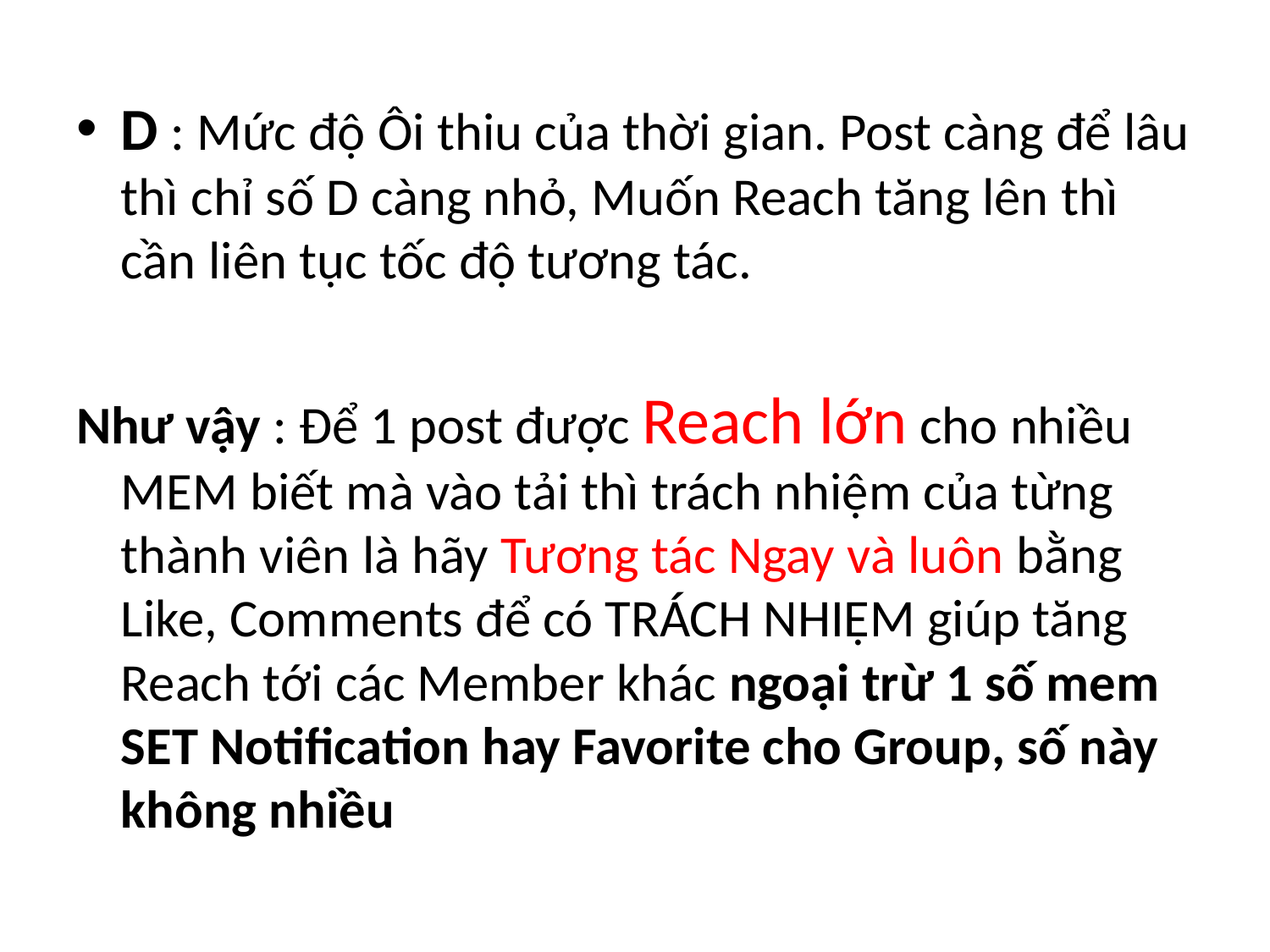

D : Mức độ Ôi thiu của thời gian. Post càng để lâu thì chỉ số D càng nhỏ, Muốn Reach tăng lên thì cần liên tục tốc độ tương tác.

Như vậy : Để 1 post được Reach lớn cho nhiều MEM biết mà vào tải thì trách nhiệm của từng thành viên là hãy Tương tác Ngay và luôn bằng Like, Comments để có TRÁCH NHIỆM giúp tăng Reach tới các Member khác ngoại trừ 1 số mem SET Notification hay Favorite cho Group, số này không nhiều